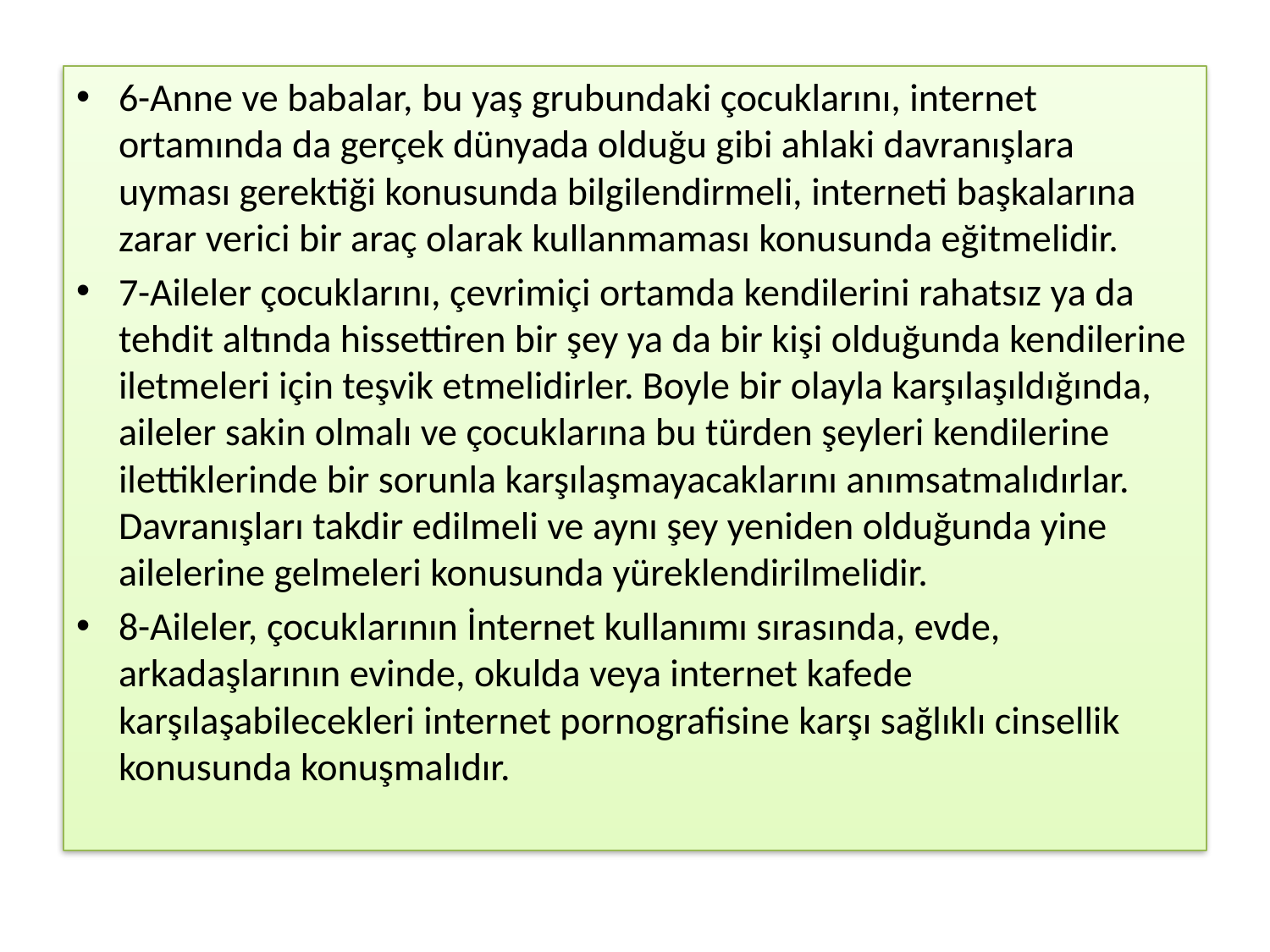

6-Anne ve babalar, bu yaş grubundaki çocuklarını, internet ortamında da gerçek dünyada olduğu gibi ahlaki davranışlara uyması gerektiği konusunda bilgilendirmeli, interneti başkalarına zarar verici bir araç olarak kullanmaması konusunda eğitmelidir.
7-Aileler çocuklarını, çevrimiçi ortamda kendilerini rahatsız ya da tehdit altında hissettiren bir şey ya da bir kişi olduğunda kendilerine iletmeleri için teşvik etmelidirler. Boyle bir olayla karşılaşıldığında, aileler sakin olmalı ve çocuklarına bu türden şeyleri kendilerine ilettiklerinde bir sorunla karşılaşmayacaklarını anımsatmalıdırlar. Davranışları takdir edilmeli ve aynı şey yeniden olduğunda yine ailelerine gelmeleri konusunda yüreklendirilmelidir.
8-Aileler, çocuklarının İnternet kullanımı sırasında, evde, arkadaşlarının evinde, okulda veya internet kafede karşılaşabilecekleri internet pornografisine karşı sağlıklı cinsellik konusunda konuşmalıdır.